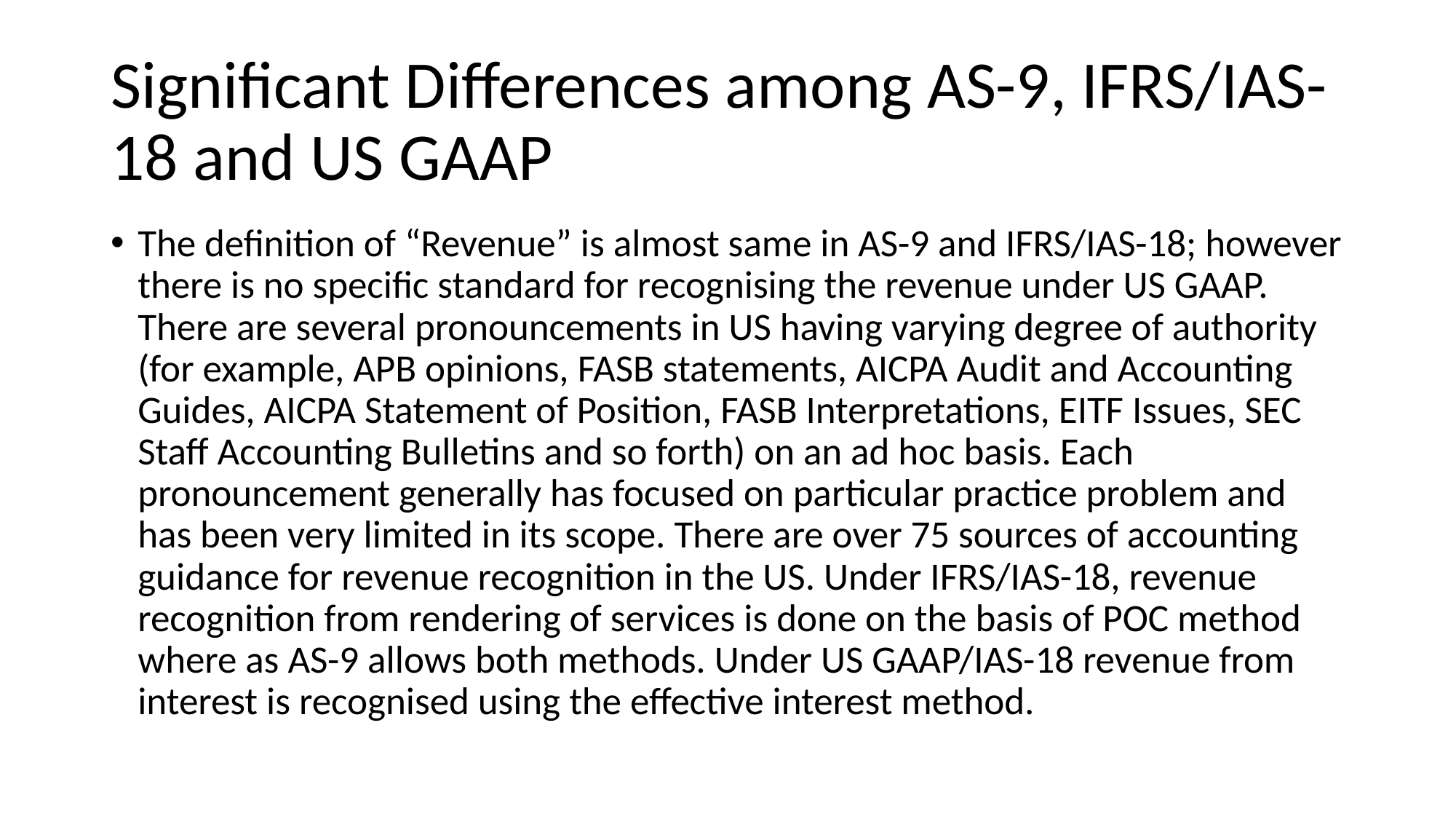

# Significant Differences among AS-9, IFRS/IAS-18 and US GAAP
The definition of “Revenue” is almost same in AS-9 and IFRS/IAS-18; however there is no specific standard for recognising the revenue under US GAAP. There are several pronouncements in US having varying degree of authority (for example, APB opinions, FASB statements, AICPA Audit and Accounting Guides, AICPA Statement of Position, FASB Interpretations, EITF Issues, SEC Staff Accounting Bulletins and so forth) on an ad hoc basis. Each pronouncement generally has focused on particular practice problem and has been very limited in its scope. There are over 75 sources of accounting guidance for revenue recognition in the US. Under IFRS/IAS-18, revenue recognition from rendering of services is done on the basis of POC method where as AS-9 allows both methods. Under US GAAP/IAS-18 revenue from interest is recognised using the effective interest method.